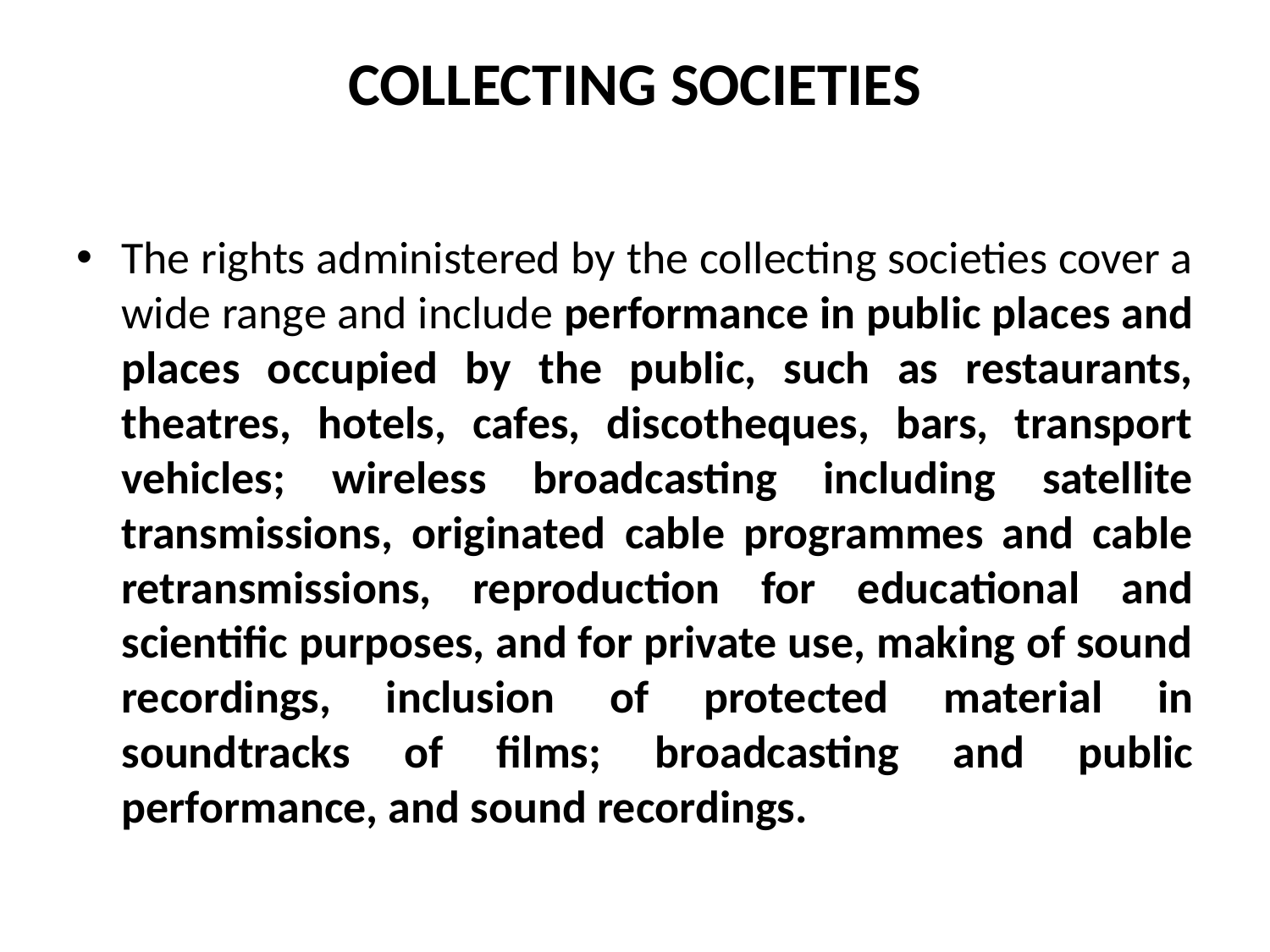

# COLLECTING SOCIETIES
The rights administered by the collecting societies cover a wide range and include performance in public places and places occupied by the public, such as restaurants, theatres, hotels, cafes, discotheques, bars, transport vehicles; wireless broadcasting including satellite transmissions, originated cable programmes and cable retransmissions, reproduction for educational and scientific purposes, and for private use, making of sound recordings, inclusion of protected material in soundtracks of films; broadcasting and public performance, and sound recordings.